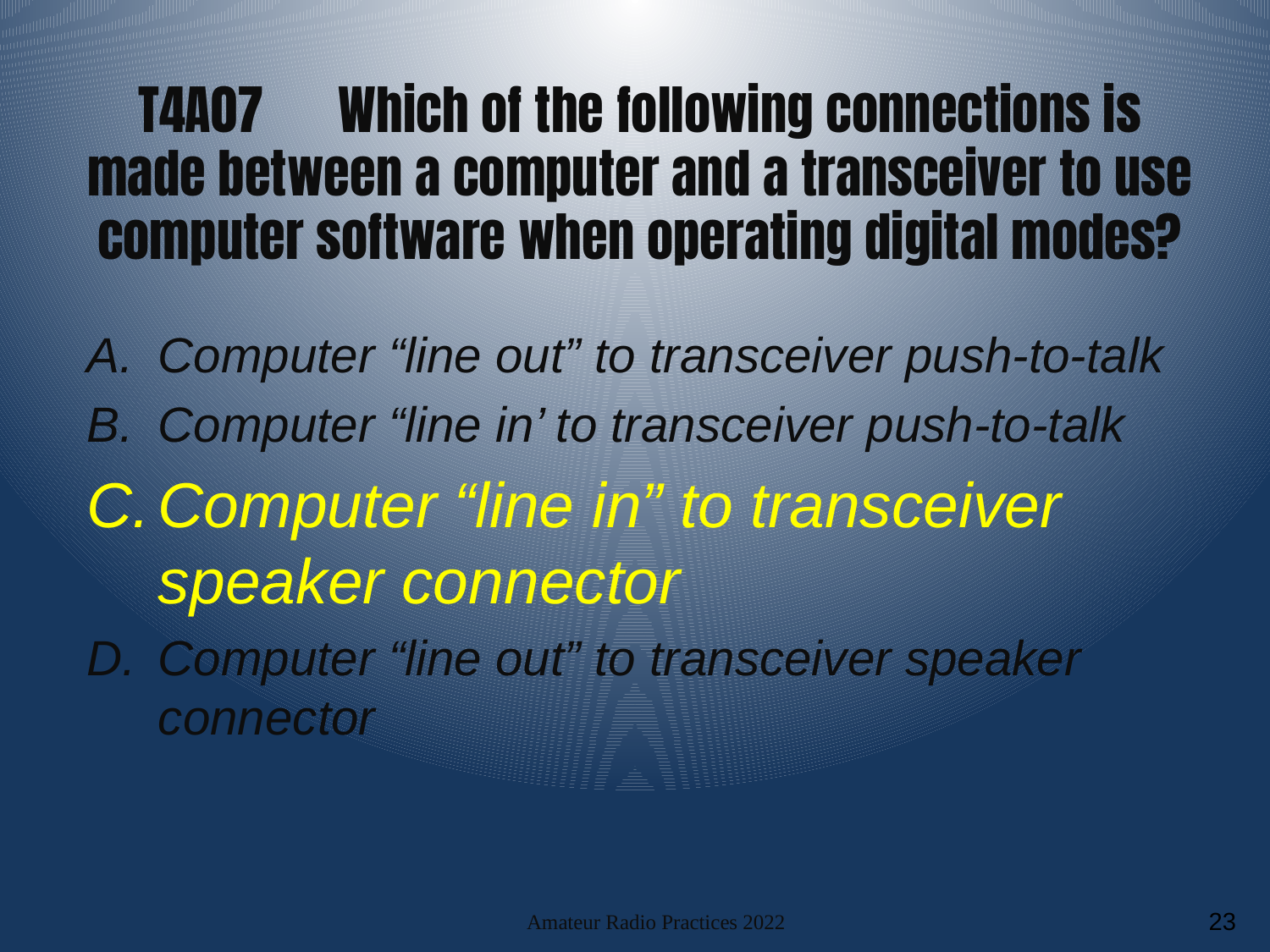

# T4A07      Which of the following connections is made between a computer and a transceiver to use computer software when operating digital modes?
Computer “line out” to transceiver push-to-talk
Computer “line in’ to transceiver push-to-talk
Computer “line in” to transceiver speaker connector
Computer “line out” to transceiver speaker connector
Amateur Radio Practices 2022
23